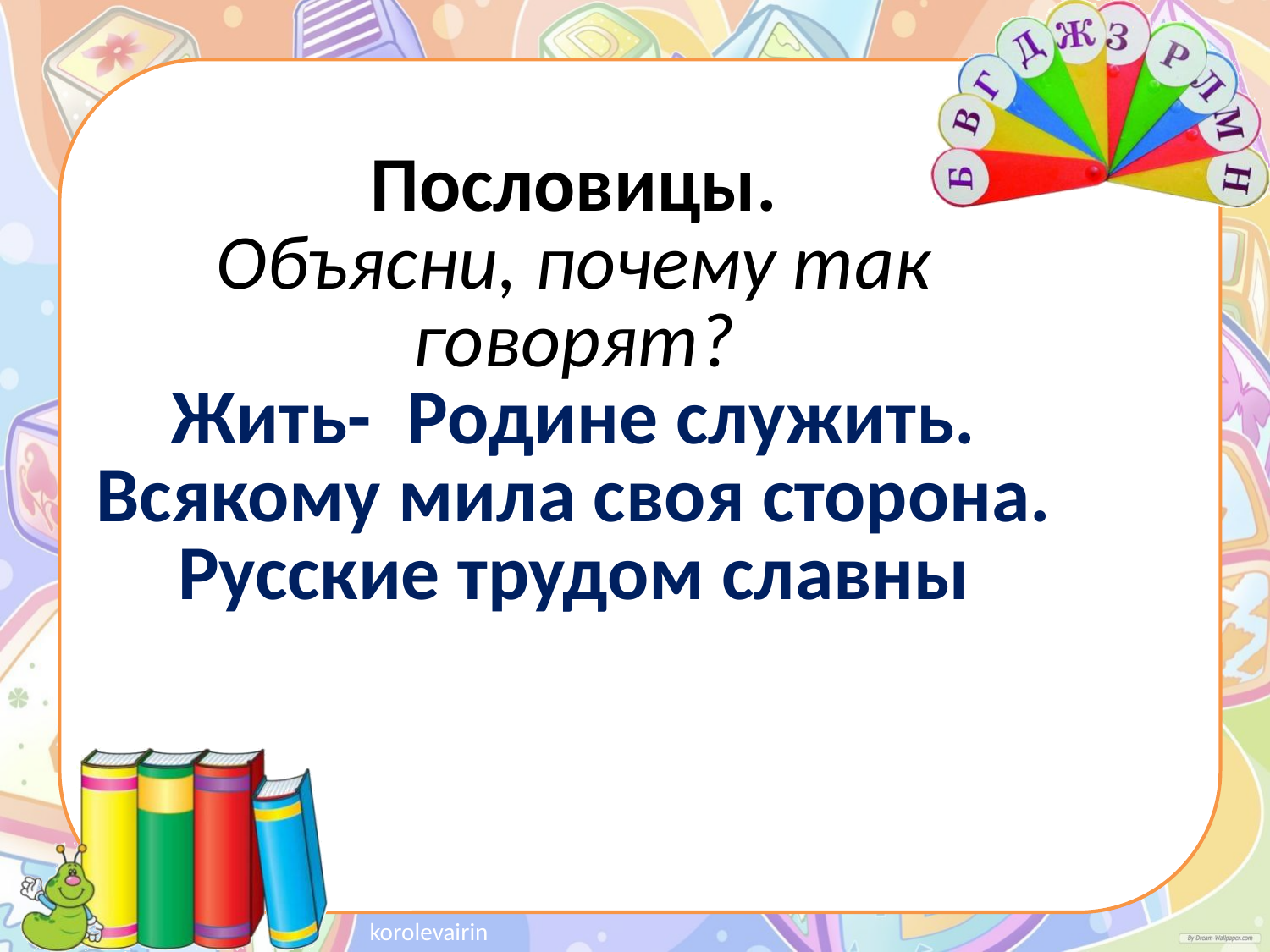

# Пословицы. Объясни, почему так говорят? Жить-  Родине служить. Всякому мила своя сторона. Русские трудом славны